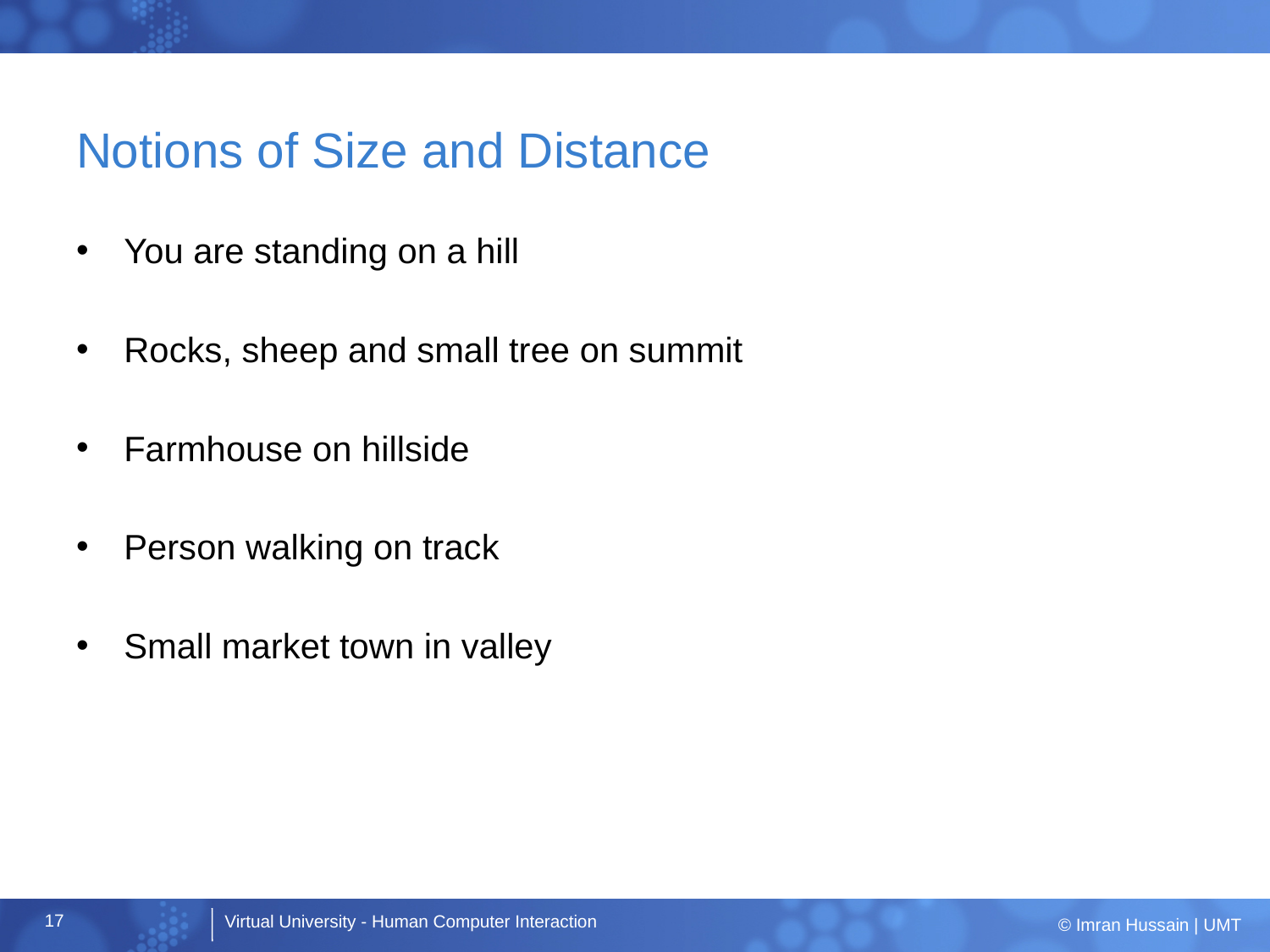

# Notions of Size and Distance
You are standing on a hill

Rocks, sheep and small tree on summit

Farmhouse on hillside

Person walking on track

Small market town in valley